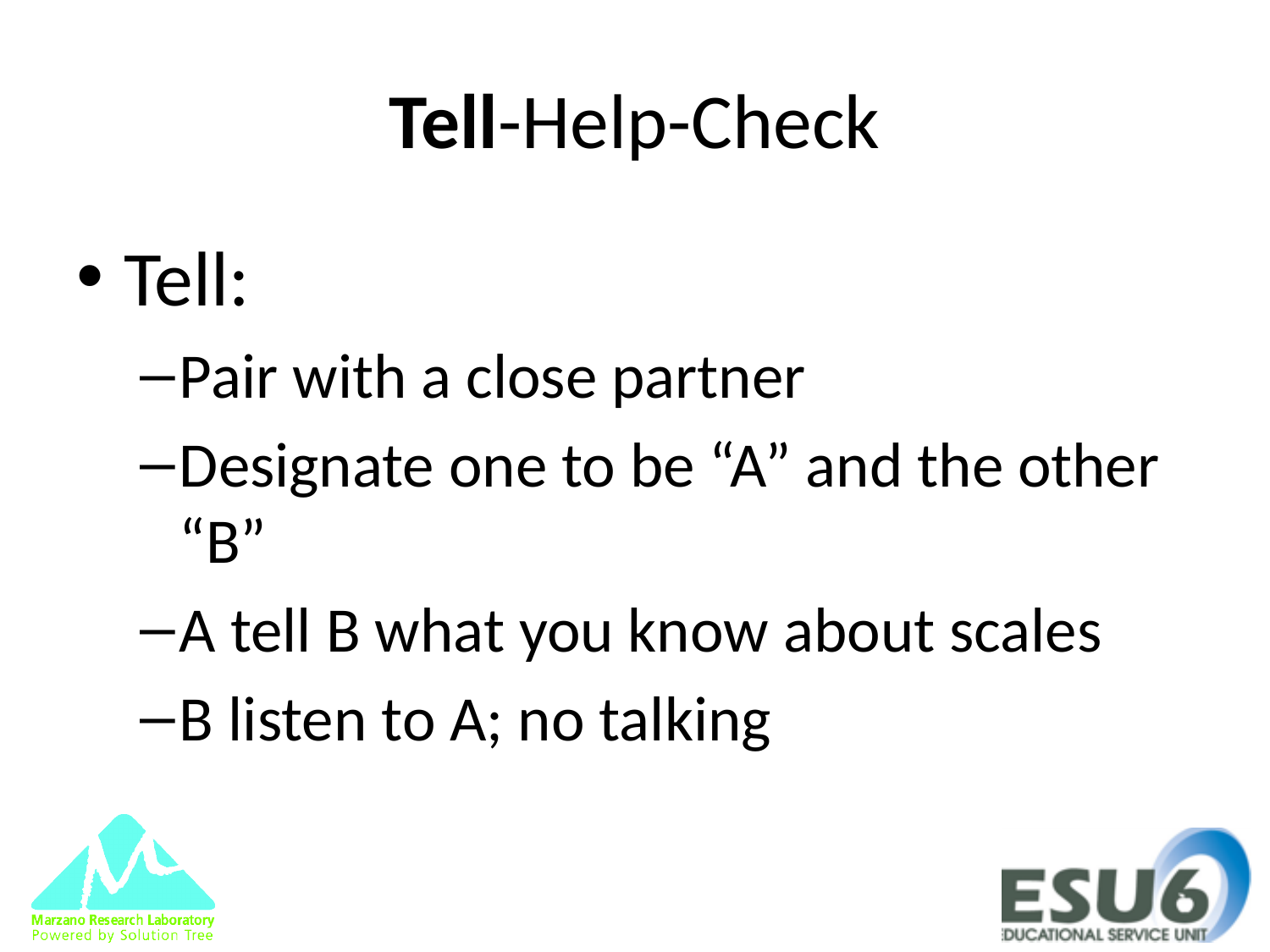

# Tell-Help-Check
Tell:
Pair with a close partner
Designate one to be “A” and the other “B”
A tell B what you know about scales
B listen to A; no talking